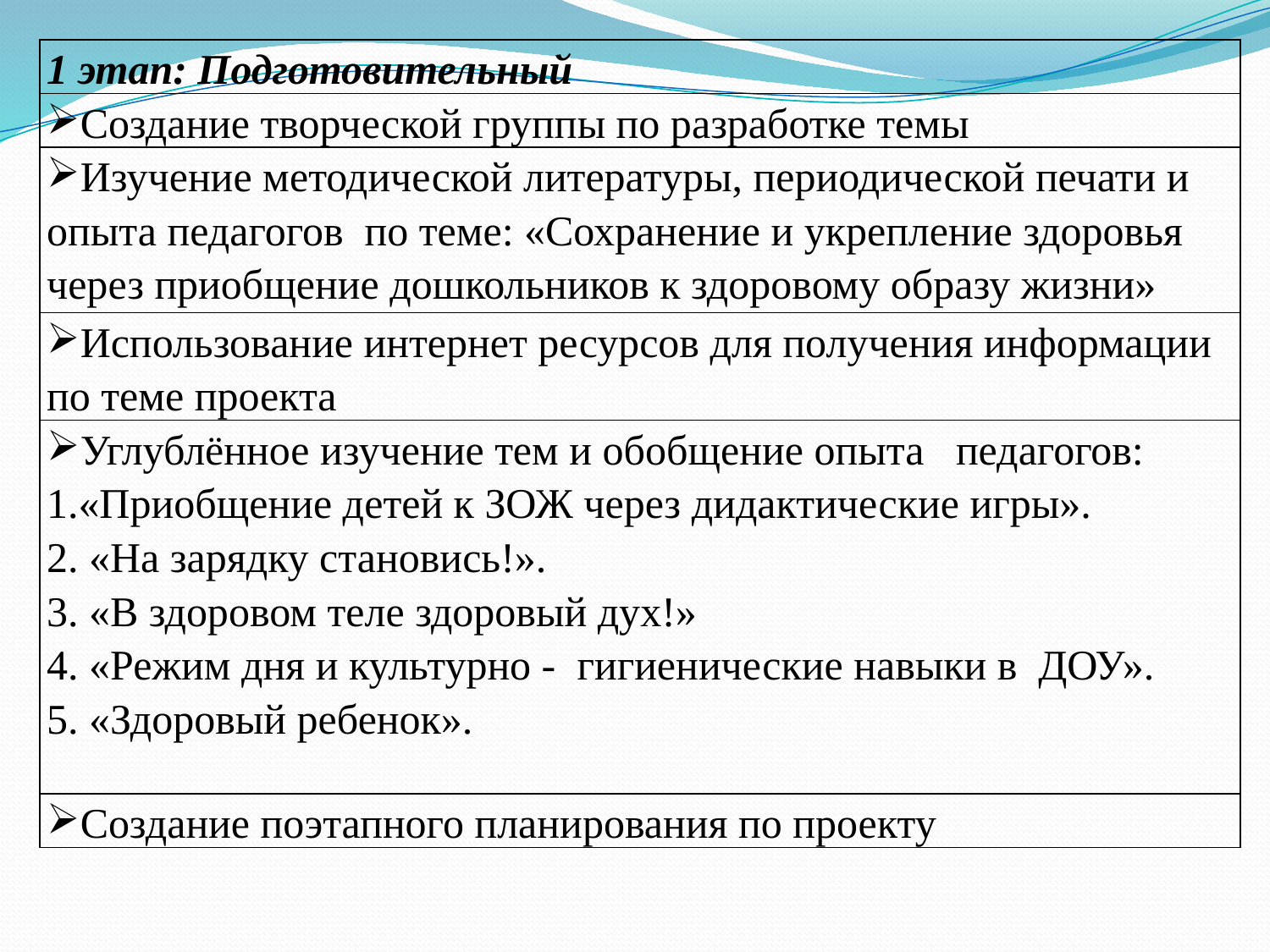

| 1 этап: Подготовительный |
| --- |
| Создание творческой группы по разработке темы |
| Изучение методической литературы, периодической печати и опыта педагогов по теме: «Сохранение и укрепление здоровья через приобщение дошкольников к здоровому образу жизни» |
| Использование интернет ресурсов для получения информации по теме проекта |
| Углублённое изучение тем и обобщение опыта педагогов: 1.«Приобщение детей к ЗОЖ через дидактические игры». 2. «На зарядку становись!». 3. «В здоровом теле здоровый дух!» 4. «Режим дня и культурно - гигиенические навыки в ДОУ». 5. «Здоровый ребенок». |
| Создание поэтапного планирования по проекту |